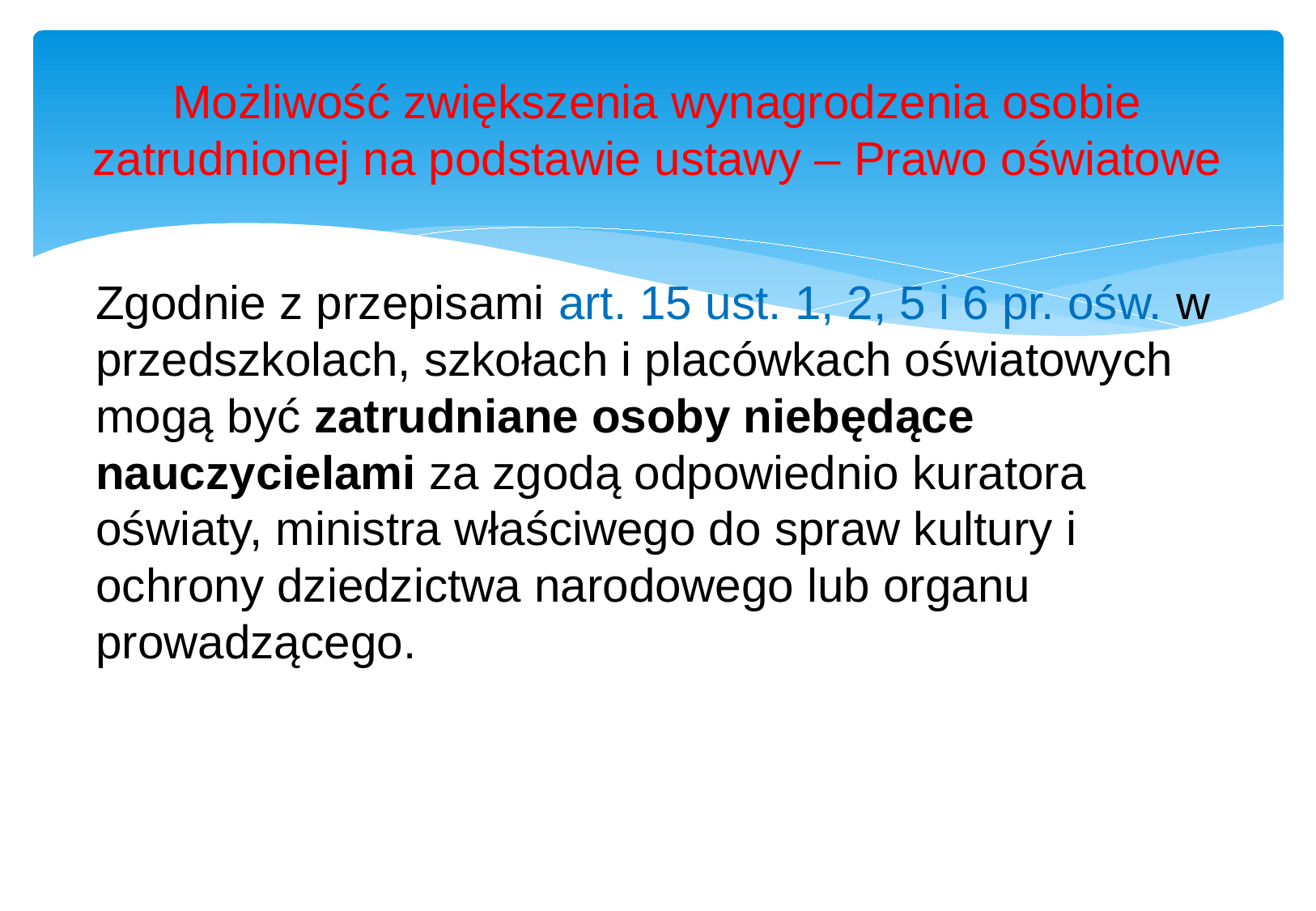

# Możliwość zwiększenia wynagrodzenia osobie zatrudnionej na podstawie ustawy – Prawo oświatowe

Zgodnie z przepisami art. 15 ust. 1, 2, 5 i 6 pr. ośw. w przedszkolach, szkołach i placówkach oświatowych mogą być zatrudniane osoby niebędące nauczycielami za zgodą odpowiednio kuratora oświaty, ministra właściwego do spraw kultury i ochrony dziedzictwa narodowego lub organu prowadzącego.